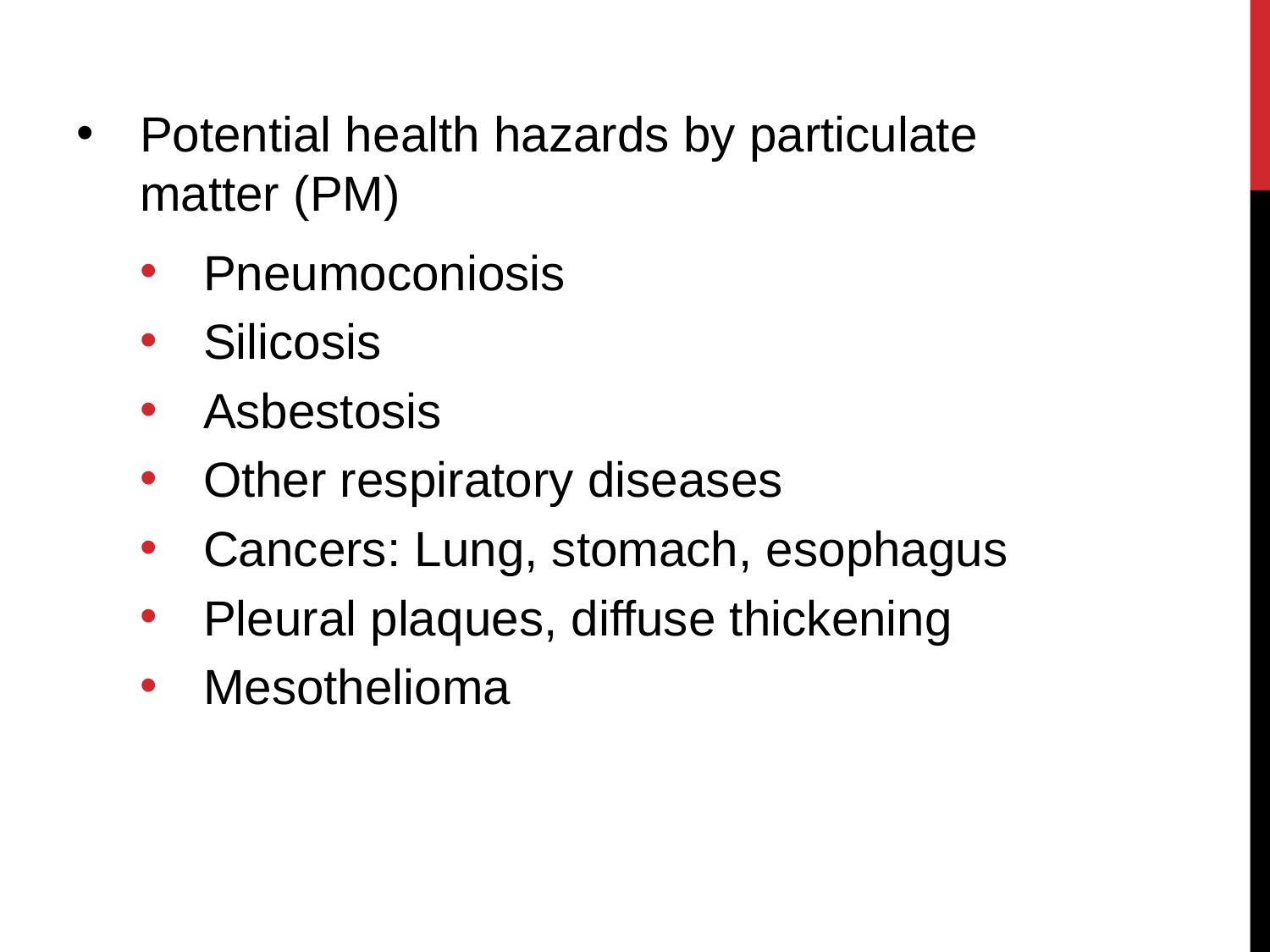

Potential health hazards by particulate matter (PM)
Pneumoconiosis
Silicosis
Asbestosis
Other respiratory diseases
Cancers: Lung, stomach, esophagus
Pleural plaques, diffuse thickening
Mesothelioma